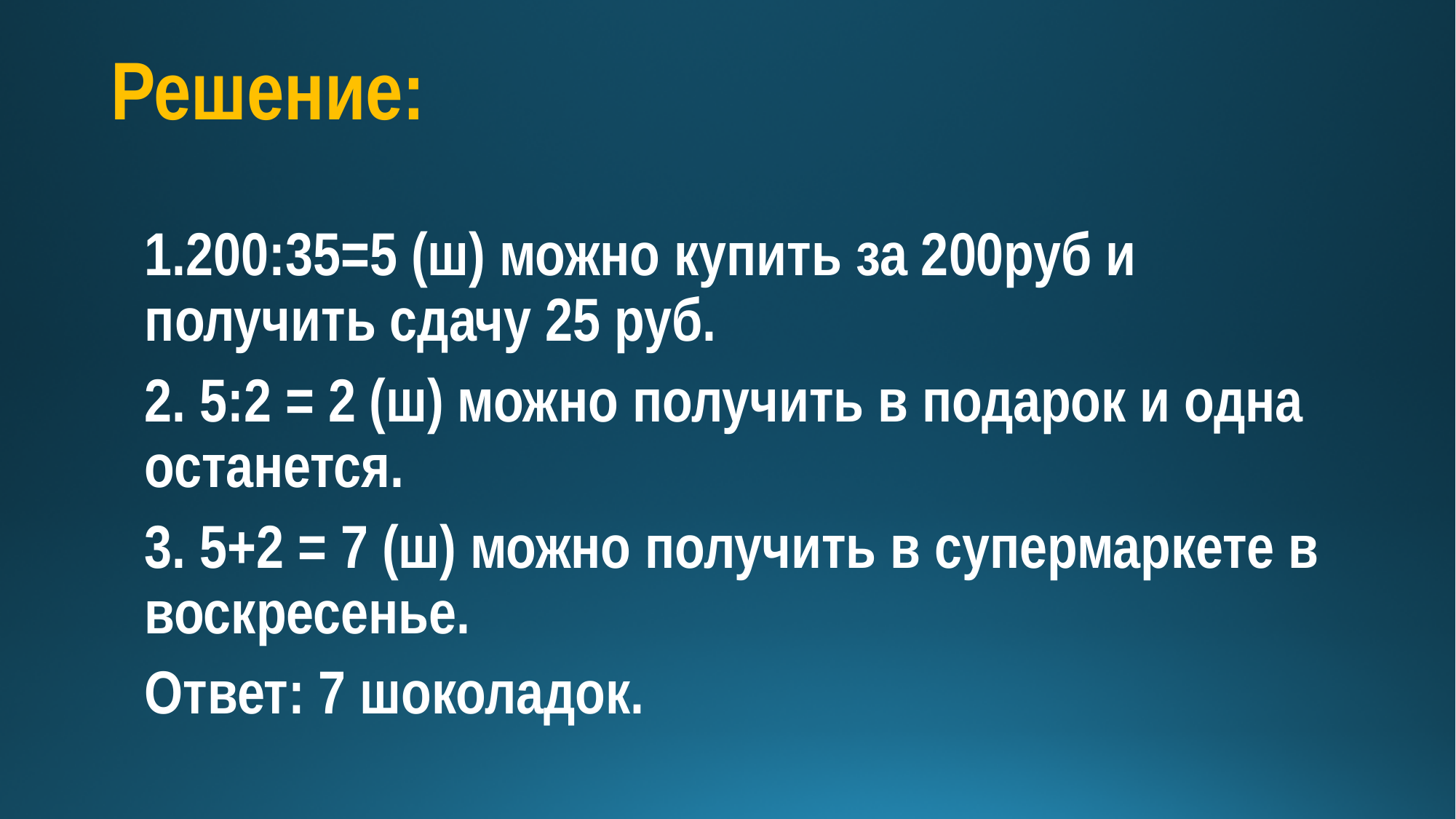

# Решение:
1.200:35=5 (ш) можно купить за 200руб и получить сдачу 25 руб.
2. 5:2 = 2 (ш) можно получить в подарок и одна останется.
3. 5+2 = 7 (ш) можно получить в супермаркете в  воскресенье.
Ответ: 7 шоколадок.